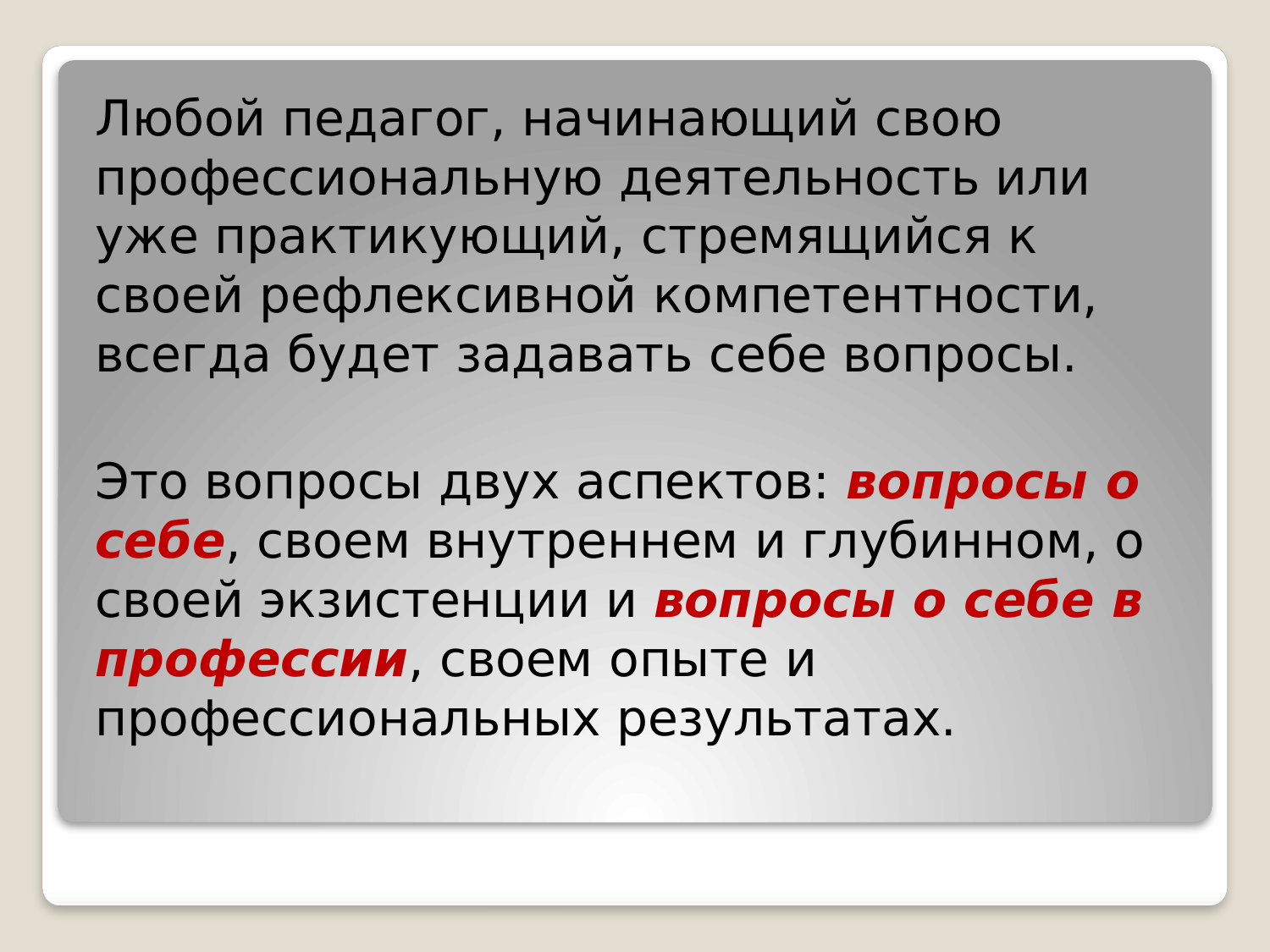

Любой педагог, начинающий свою профессиональную деятельность или уже практикующий, стремящийся к своей рефлексивной компетентности, всегда будет задавать себе вопросы.

Это вопросы двух аспектов: вопросы о себе, своем внутреннем и глубинном, о своей экзистенции и вопросы о себе в профессии, своем опыте и профессиональных результатах.